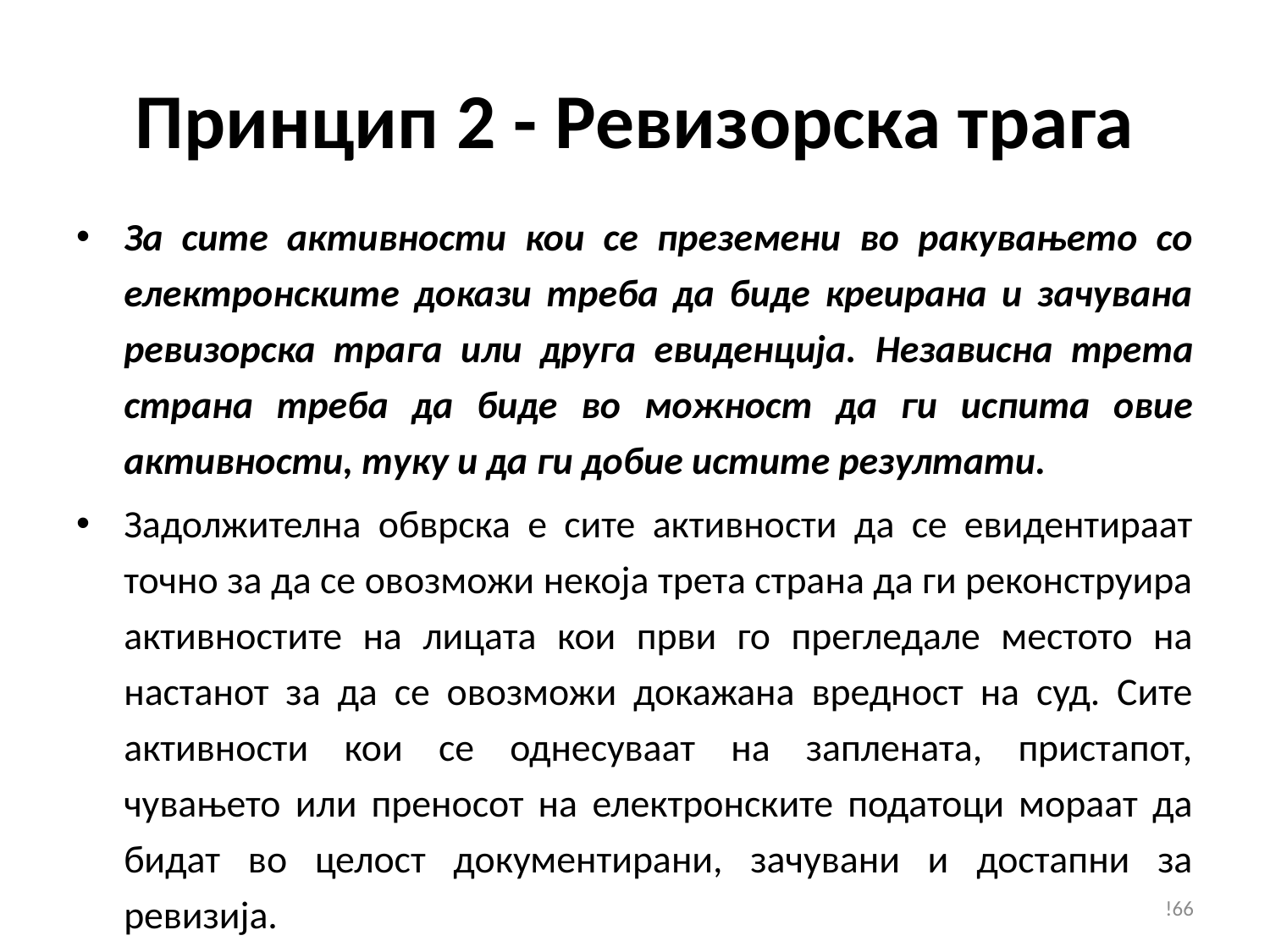

# Принцип 2 - Ревизорска трага
За сите активности кои се преземени во ракувањето со електронските докази треба да биде креирана и зачувана ревизорска трага или друга евиденција. Независна трета страна треба да биде во можност да ги испита овие активности, туку и да ги добие истите резултати.
Задолжителна обврска е сите активности да се евидентираат точно за да се овозможи некоја трета страна да ги реконструира активностите на лицата кои први го прегледале местото на настанот за да се овозможи докажана вредност на суд. Сите активности кои се однесуваат на заплената, пристапот, чувањето или преносот на електронските податоци мораат да бидат во целост документирани, зачувани и достапни за ревизија.

!66